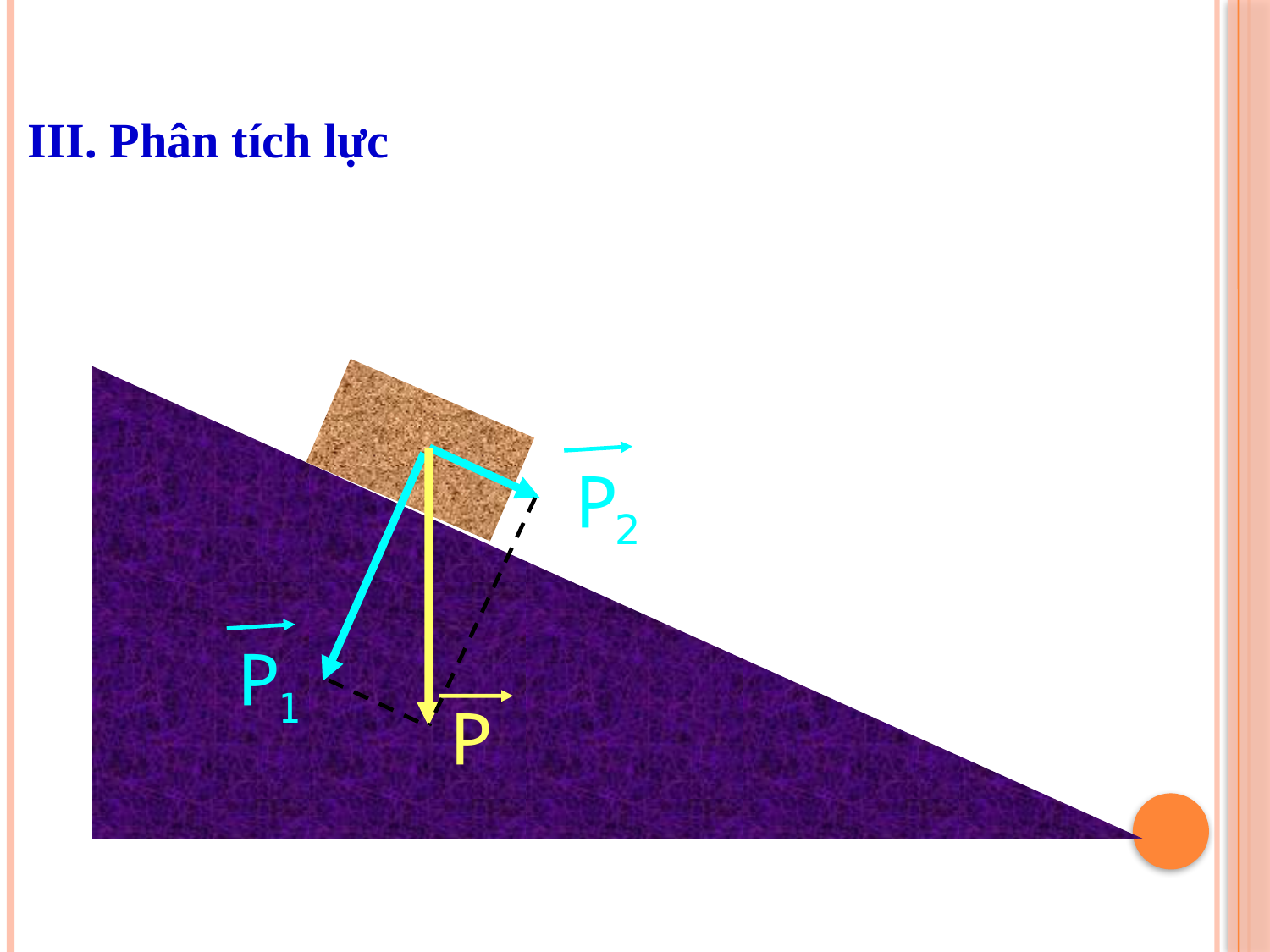

III. Phân tích lực

P1

P2

P